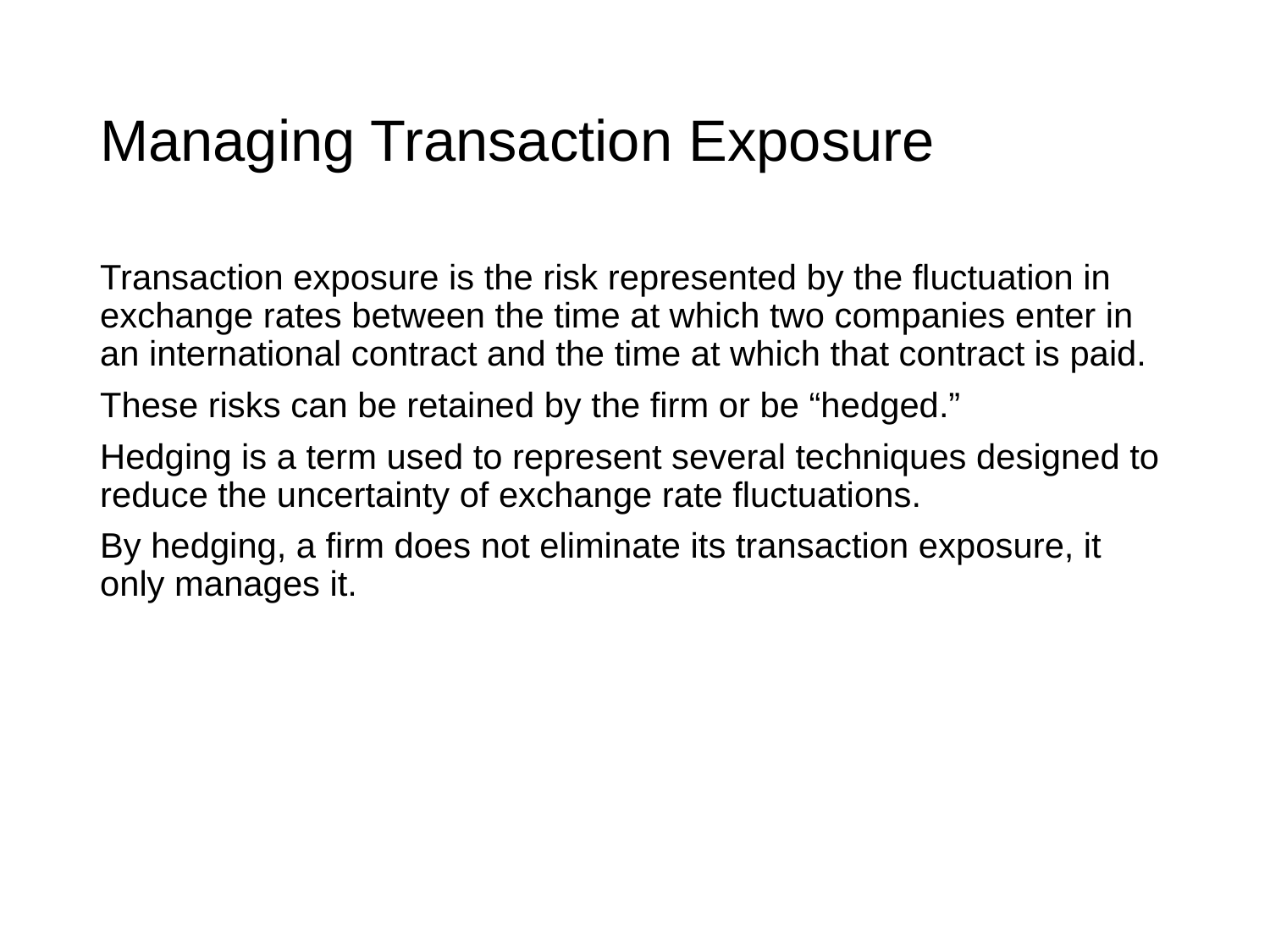

# Managing Transaction Exposure
Transaction exposure is the risk represented by the fluctuation in exchange rates between the time at which two companies enter in an international contract and the time at which that contract is paid.
These risks can be retained by the firm or be “hedged.”
Hedging is a term used to represent several techniques designed to reduce the uncertainty of exchange rate fluctuations.
By hedging, a firm does not eliminate its transaction exposure, it only manages it.